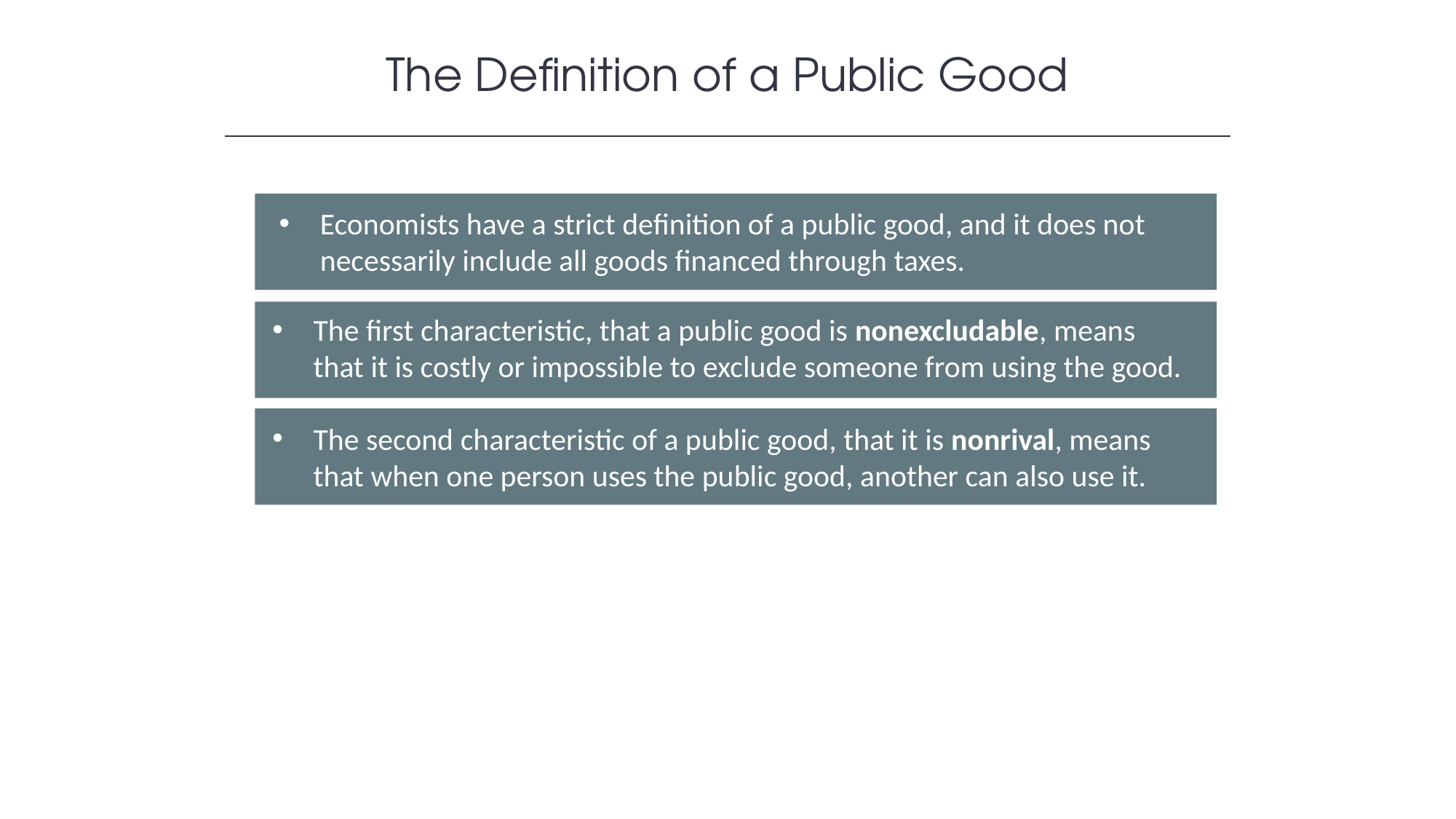

The Definition of a Public Good

Economists have a strict definition of a public good, and it does not necessarily include all goods financed through taxes.

The first characteristic, that a public good is nonexcludable, means that it is costly or impossible to exclude someone from using the good.

The second characteristic of a public good, that it is nonrival, means that when one person uses the public good, another can also use it.